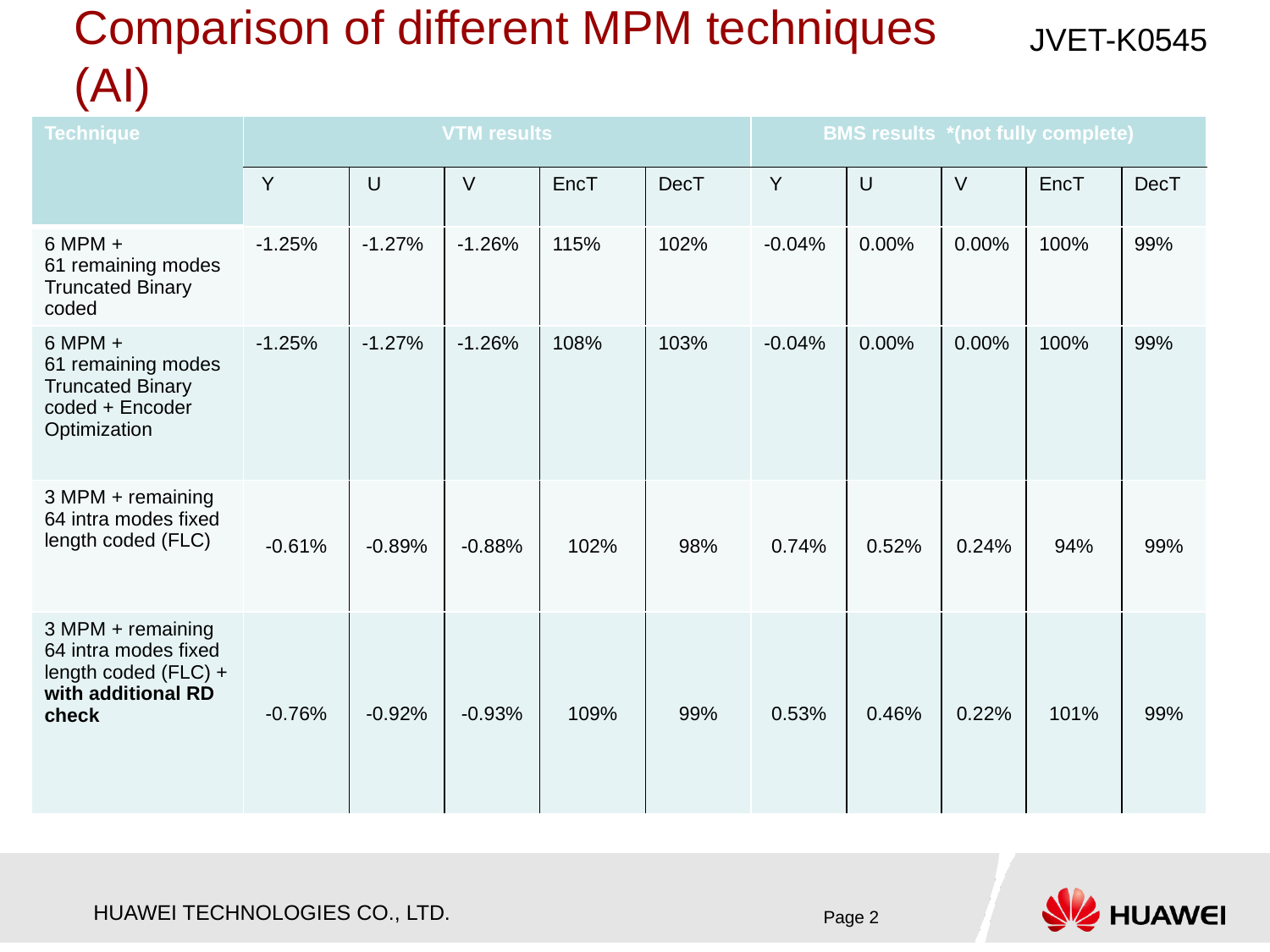

# Comparison of different MPM techniques (AI)
| Technique | VTM results |  |  |  |  | BMS results \*(not fully complete) |  |  |  |  |
| --- | --- | --- | --- | --- | --- | --- | --- | --- | --- | --- |
|  | Y | U | V | EncT | DecT | Y | U | V | EncT | DecT |
| 6 MPM + 61 remaining modes Truncated Binary coded | -1.25% | -1.27% | -1.26% | 115% | 102% | -0.04% | 0.00% | 0.00% | 100% | 99% |
| 6 MPM + 61 remaining modes Truncated Binary coded + Encoder Optimization | -1.25% | -1.27% | -1.26% | 108% | 103% | -0.04% | 0.00% | 0.00% | 100% | 99% |
| 3 MPM + remaining 64 intra modes fixed length coded (FLC) | -0.61% | -0.89% | -0.88% | 102% | 98% | 0.74% | 0.52% | 0.24% | 94% | 99% |
| 3 MPM + remaining 64 intra modes fixed length coded (FLC) + with additional RD check | -0.76% | -0.92% | -0.93% | 109% | 99% | 0.53% | 0.46% | 0.22% | 101% | 99% |

Page 2